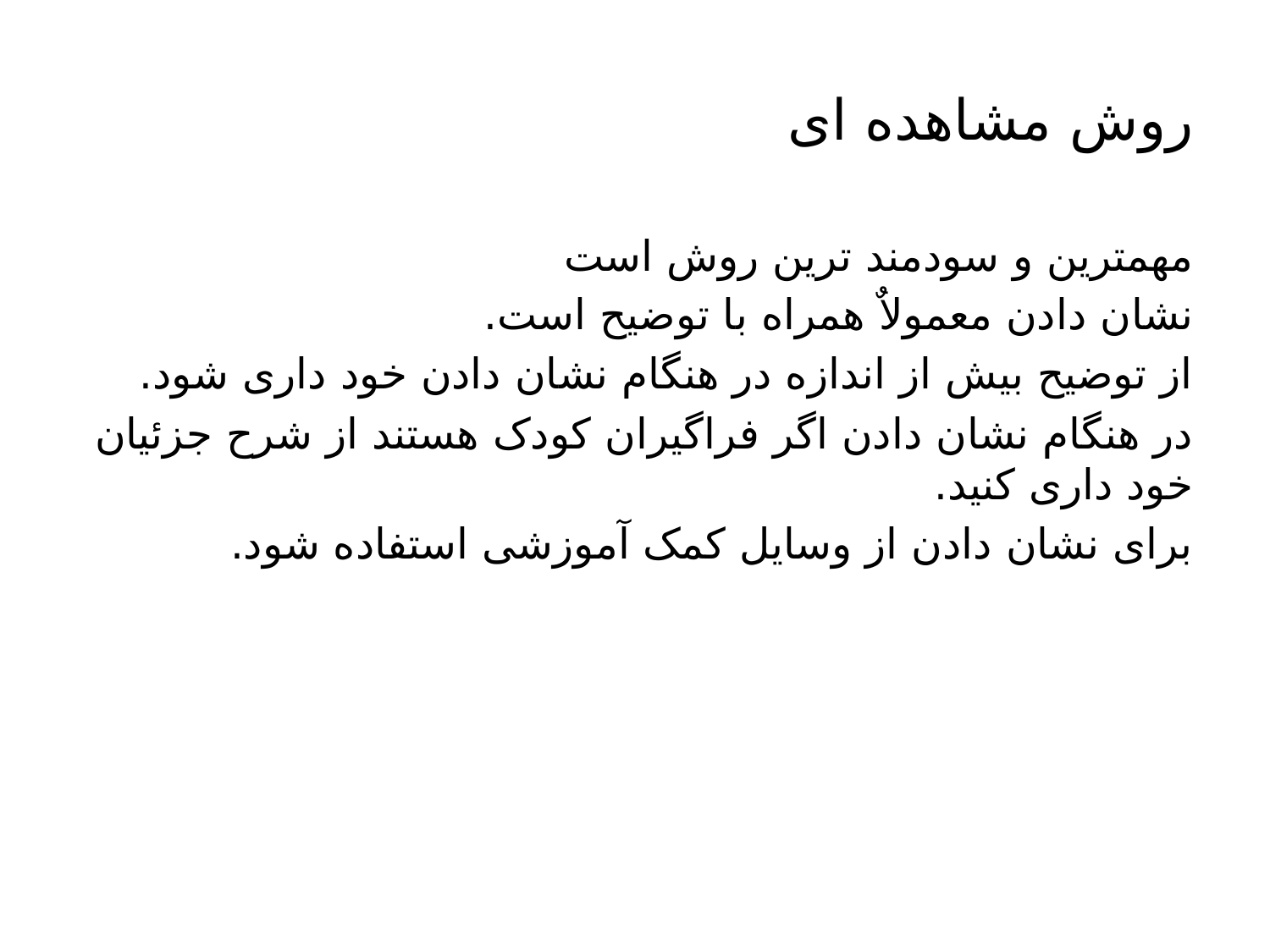

# روش مشاهده ای
مهمترین و سودمند ترین روش است
نشان دادن معمولاٌ همراه با توضیح است.
از توضیح بیش از اندازه در هنگام نشان دادن خود داری شود.
در هنگام نشان دادن اگر فراگیران کودک هستند از شرح جزئیان خود داری کنید.
برای نشان دادن از وسایل کمک آموزشی استفاده شود.